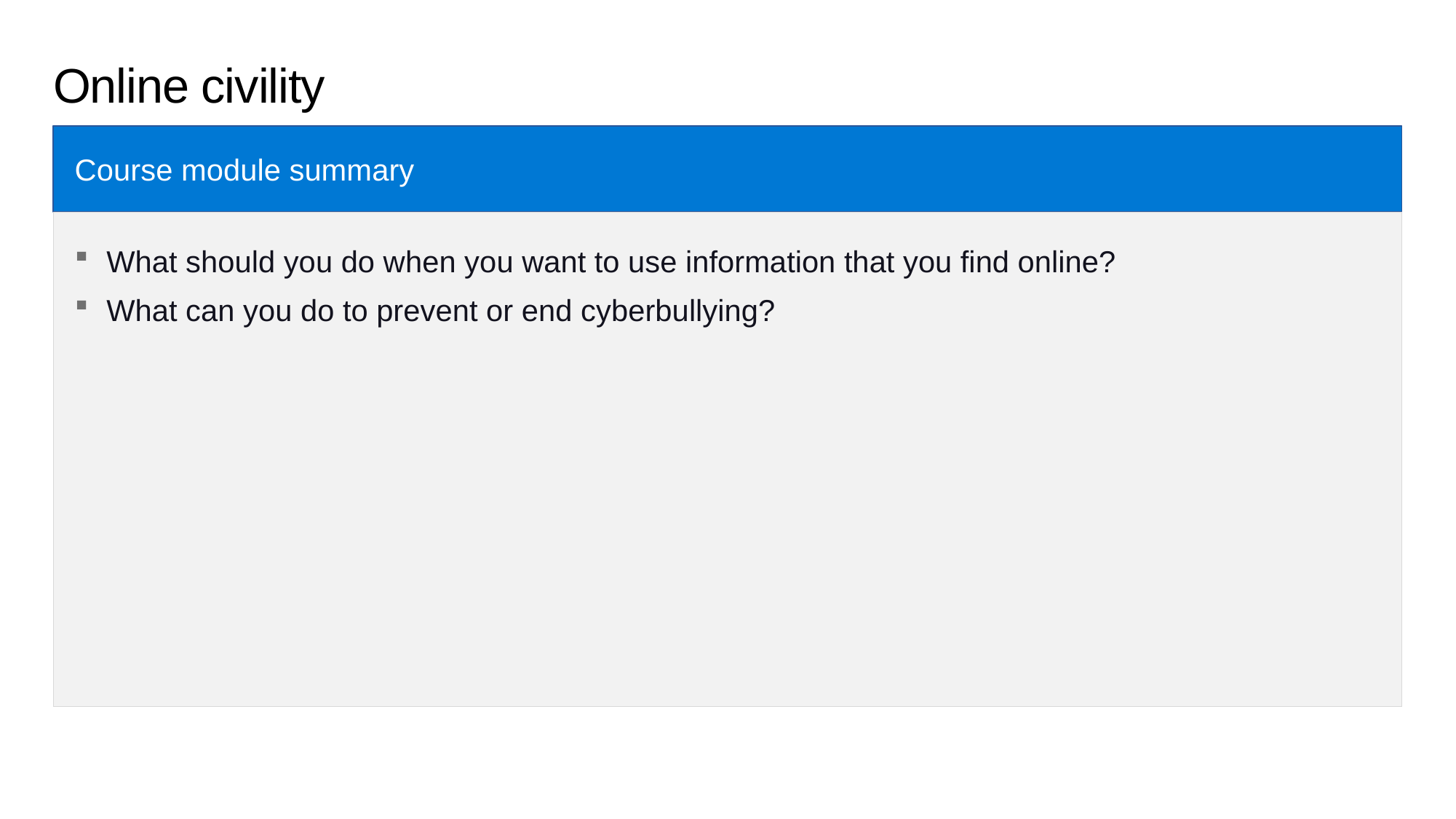

Online civility

Course module summary
What should you do when you want to use information that you find online?
What can you do to prevent or end cyberbullying?